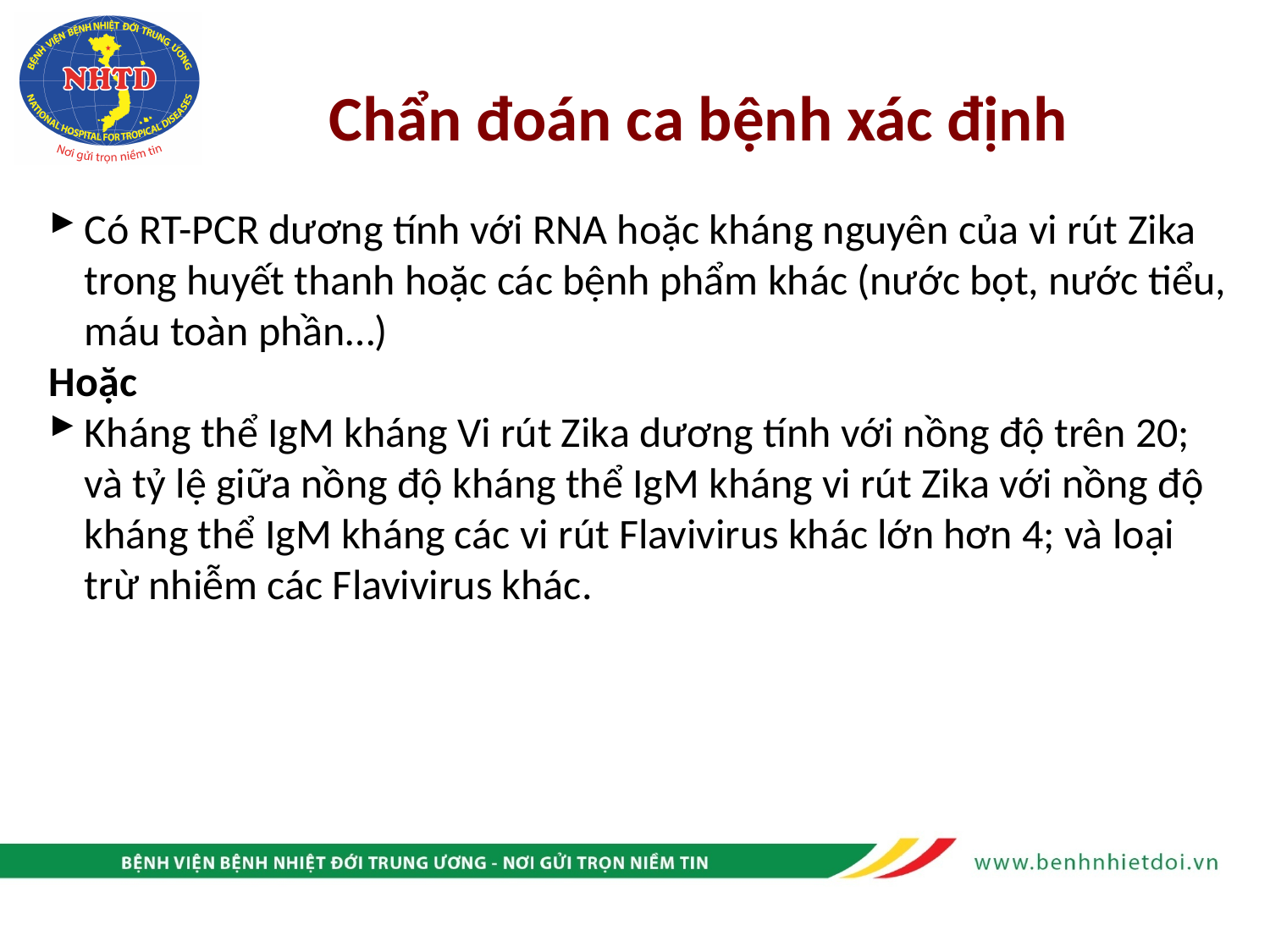

# Chẩn đoán ca bệnh xác định
Có RT-PCR dương tính với RNA hoặc kháng nguyên của vi rút Zika trong huyết thanh hoặc các bệnh phẩm khác (nước bọt, nước tiểu, máu toàn phần…)
Hoặc
Kháng thể IgM kháng Vi rút Zika dương tính với nồng độ trên 20; và tỷ lệ giữa nồng độ kháng thể IgM kháng vi rút Zika với nồng độ kháng thể IgM kháng các vi rút Flavivirus khác lớn hơn 4; và loại trừ nhiễm các Flavivirus khác.